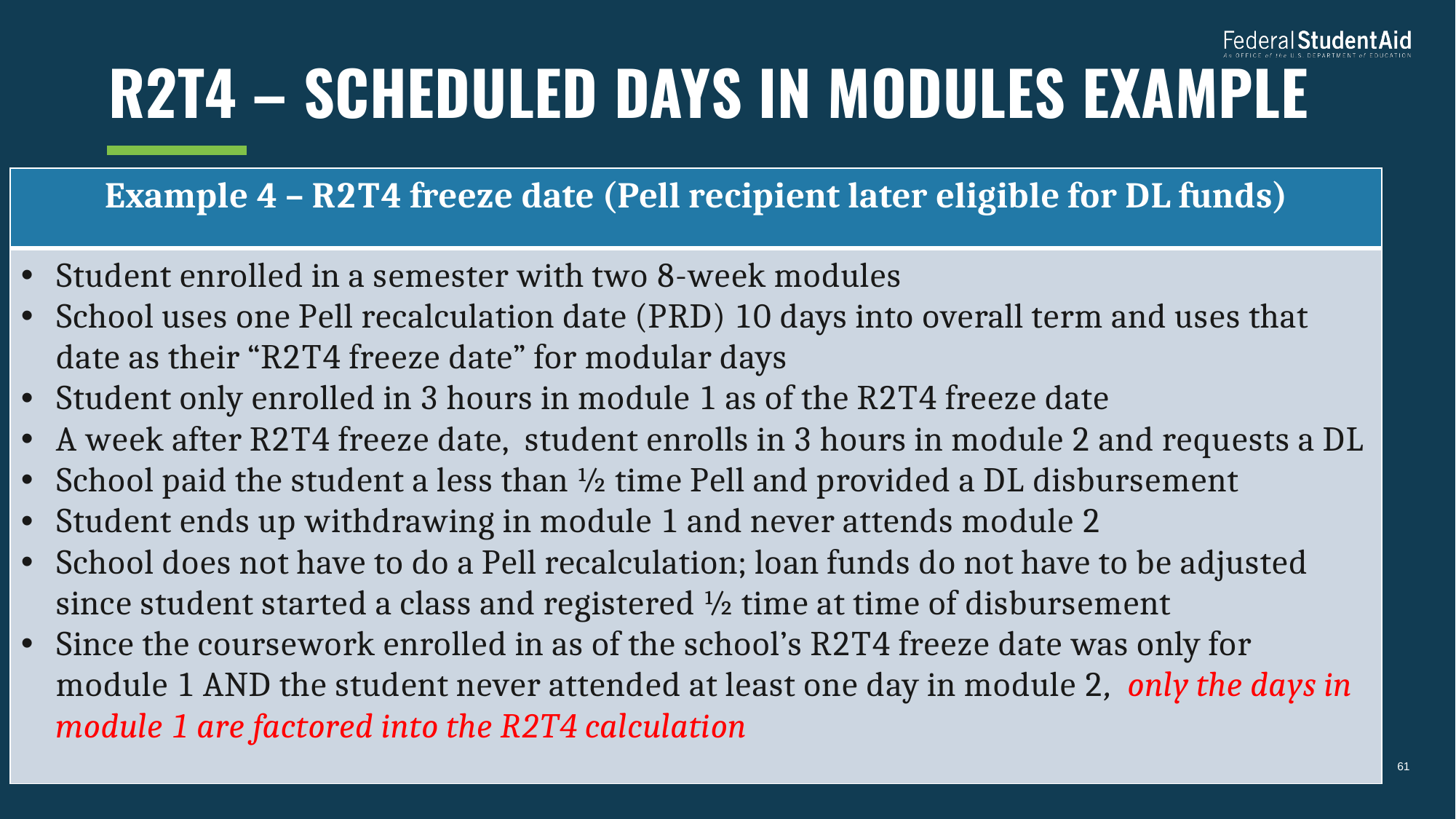

# R2T4 – Scheduled days in modules Example
| Example 4 – R2T4 freeze date (Pell recipient later eligible for DL funds) |
| --- |
| Student enrolled in a semester with two 8-week modules School uses one Pell recalculation date (PRD) 10 days into overall term and uses that date as their “R2T4 freeze date” for modular days Student only enrolled in 3 hours in module 1 as of the R2T4 freeze date A week after R2T4 freeze date, student enrolls in 3 hours in module 2 and requests a DL School paid the student a less than ½ time Pell and provided a DL disbursement Student ends up withdrawing in module 1 and never attends module 2 School does not have to do a Pell recalculation; loan funds do not have to be adjusted since student started a class and registered ½ time at time of disbursement Since the coursework enrolled in as of the school’s R2T4 freeze date was only for module 1 AND the student never attended at least one day in module 2, only the days in module 1 are factored into the R2T4 calculation |
61